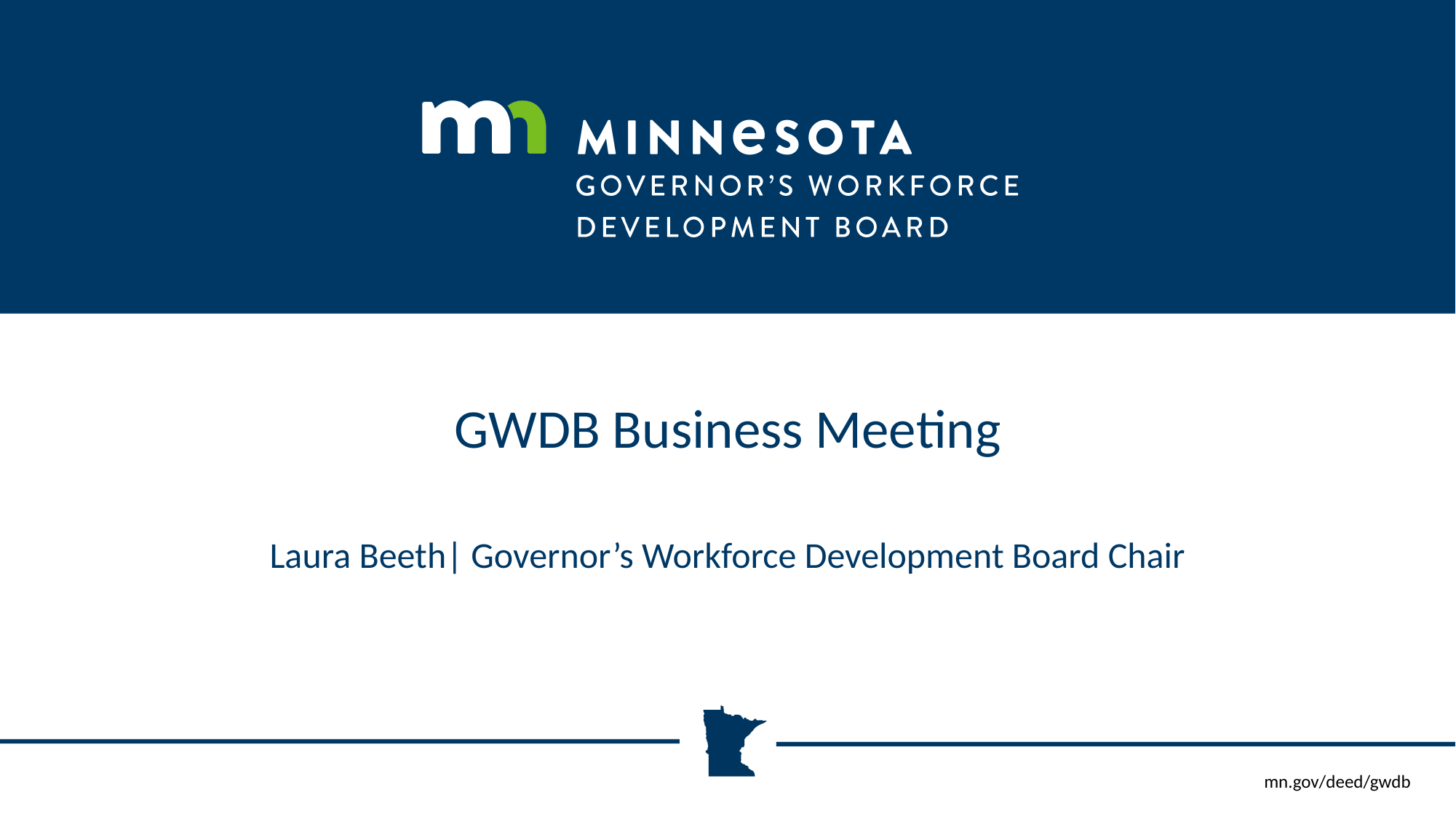

# GWDB Business Meeting
Laura Beeth| Governor’s Workforce Development Board Chair
mn.gov/deed/gwdb